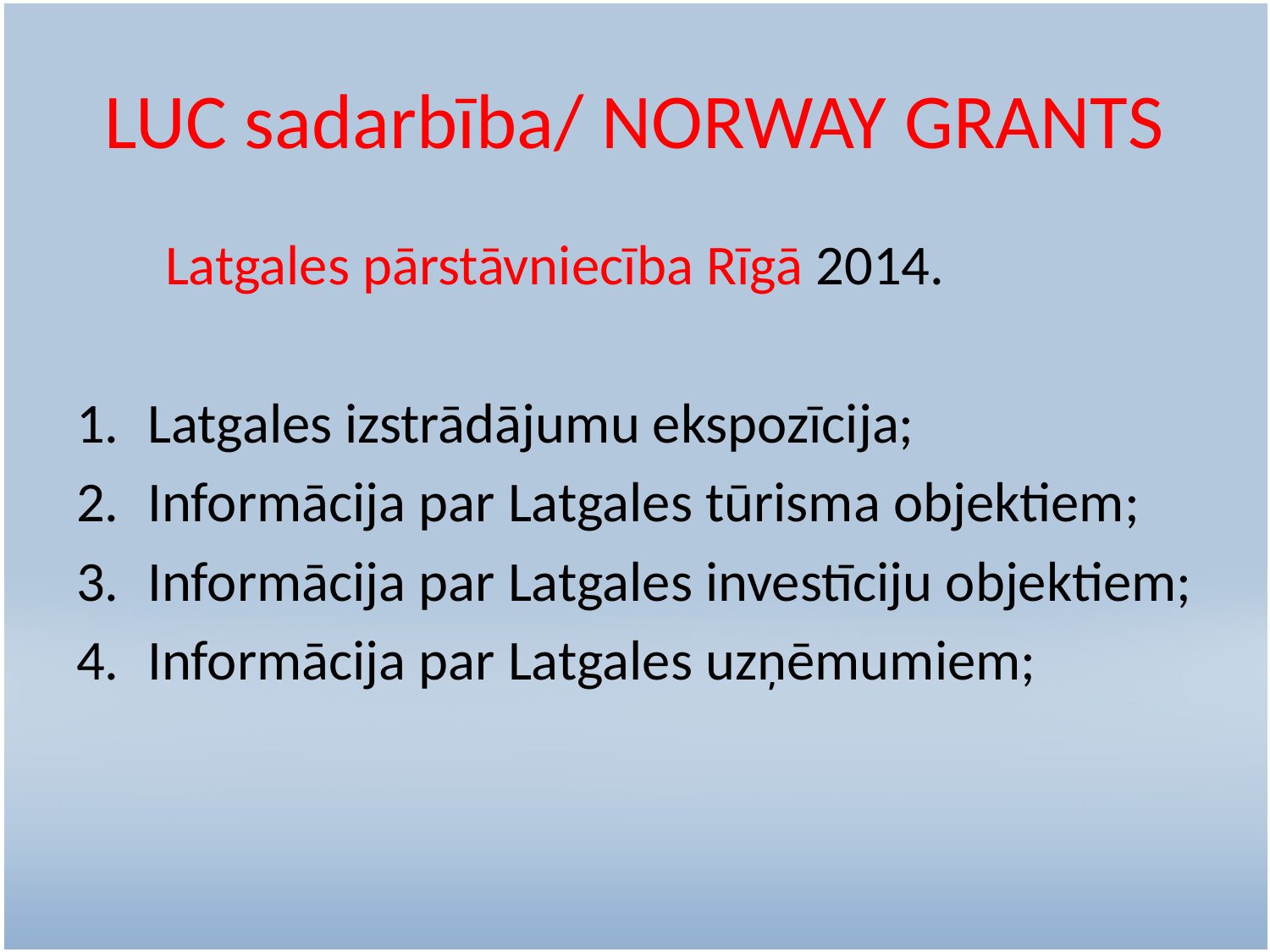

# LUC sadarbība/ NORWAY GRANTS
       Latgales pārstāvniecība Rīgā 2014.

Latgales izstrādājumu ekspozīcija;
Informācija par Latgales tūrisma objektiem;
Informācija par Latgales investīciju objektiem;
Informācija par Latgales uzņēmumiem;